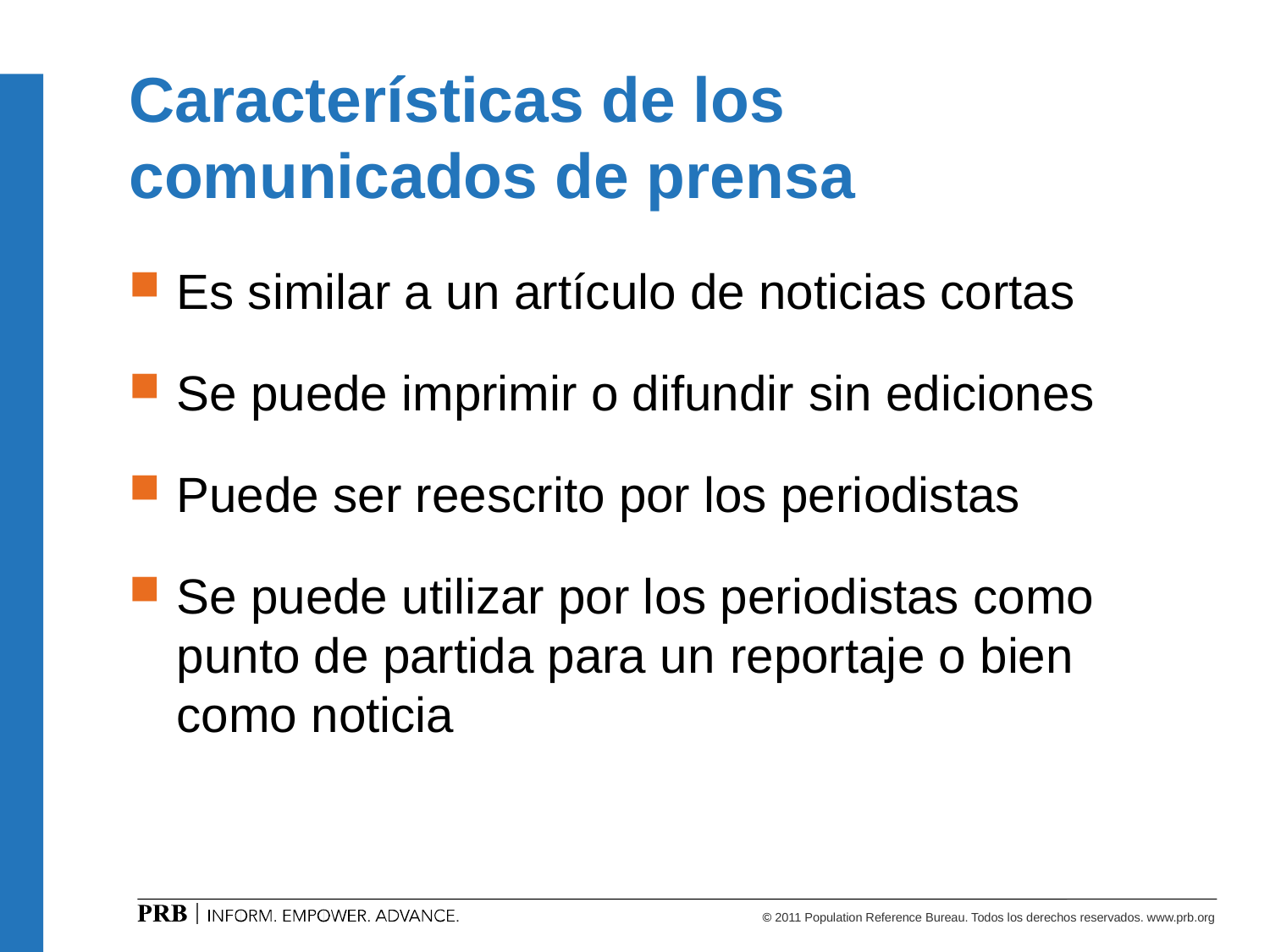

# Características de los comunicados de prensa
Es similar a un artículo de noticias cortas
Se puede imprimir o difundir sin ediciones
Puede ser reescrito por los periodistas
Se puede utilizar por los periodistas como punto de partida para un reportaje o bien como noticia